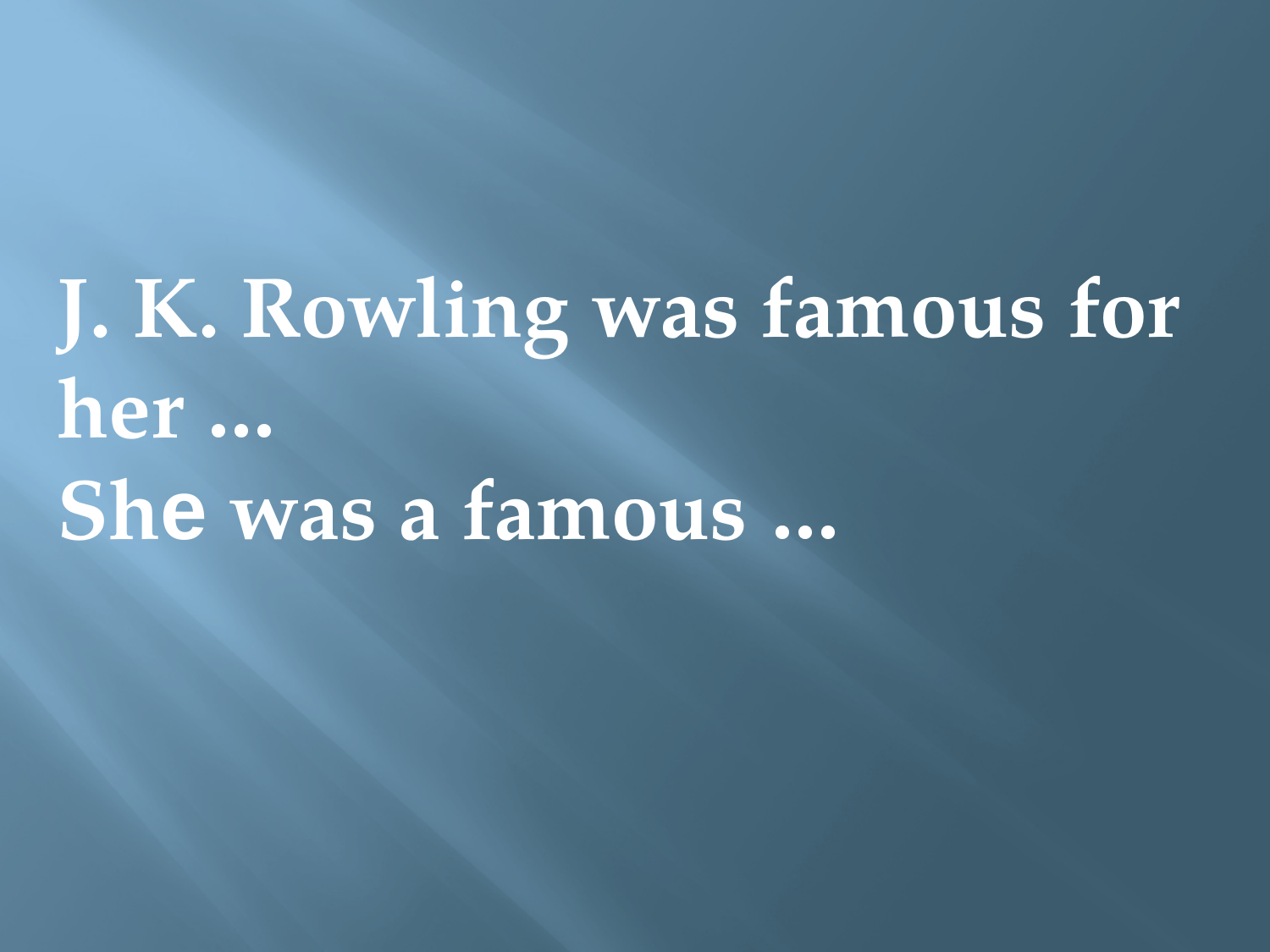

# J. K. Rowling was famous for her … Shе was a famous …